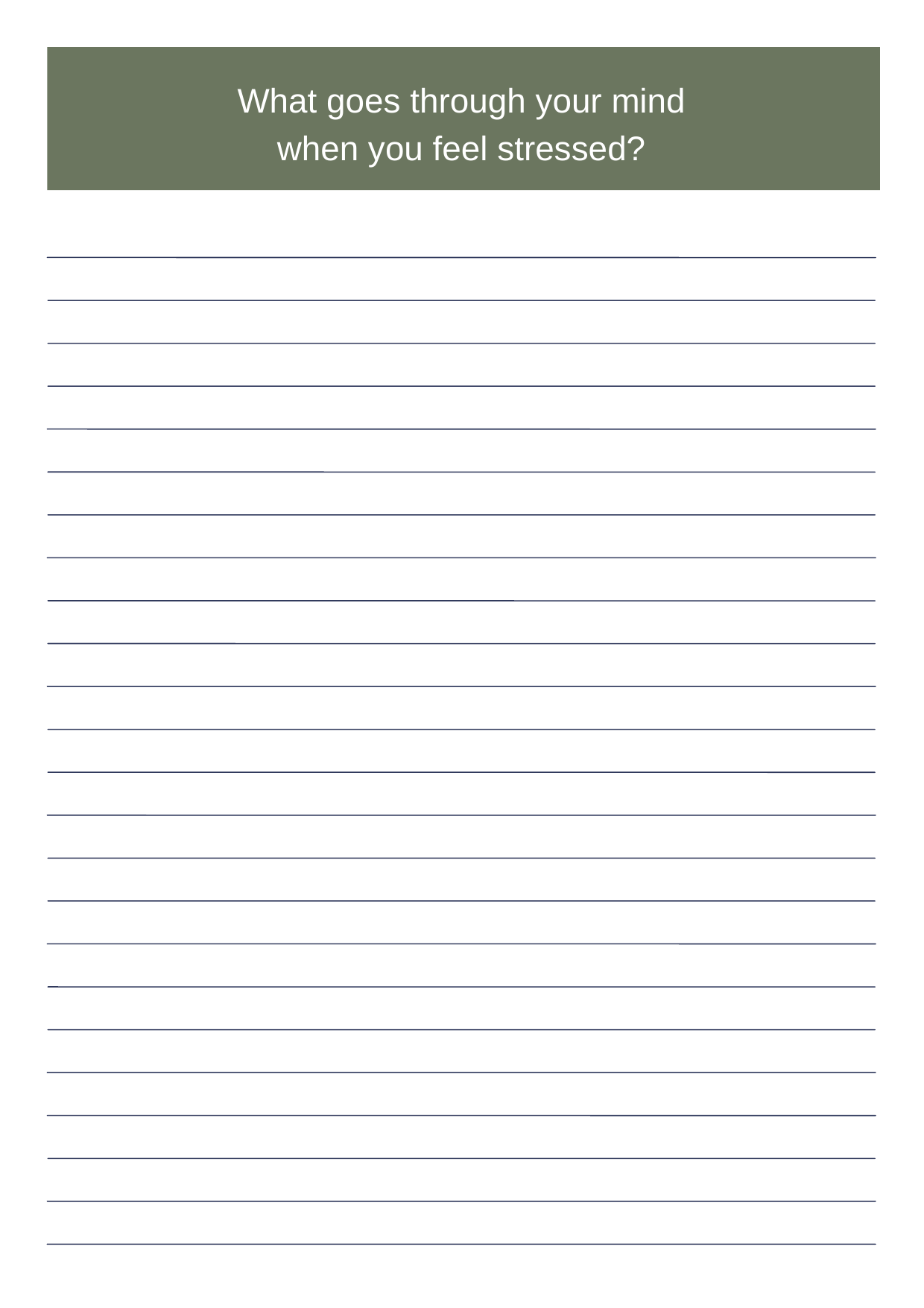

What goes through your mind when you feel stressed?